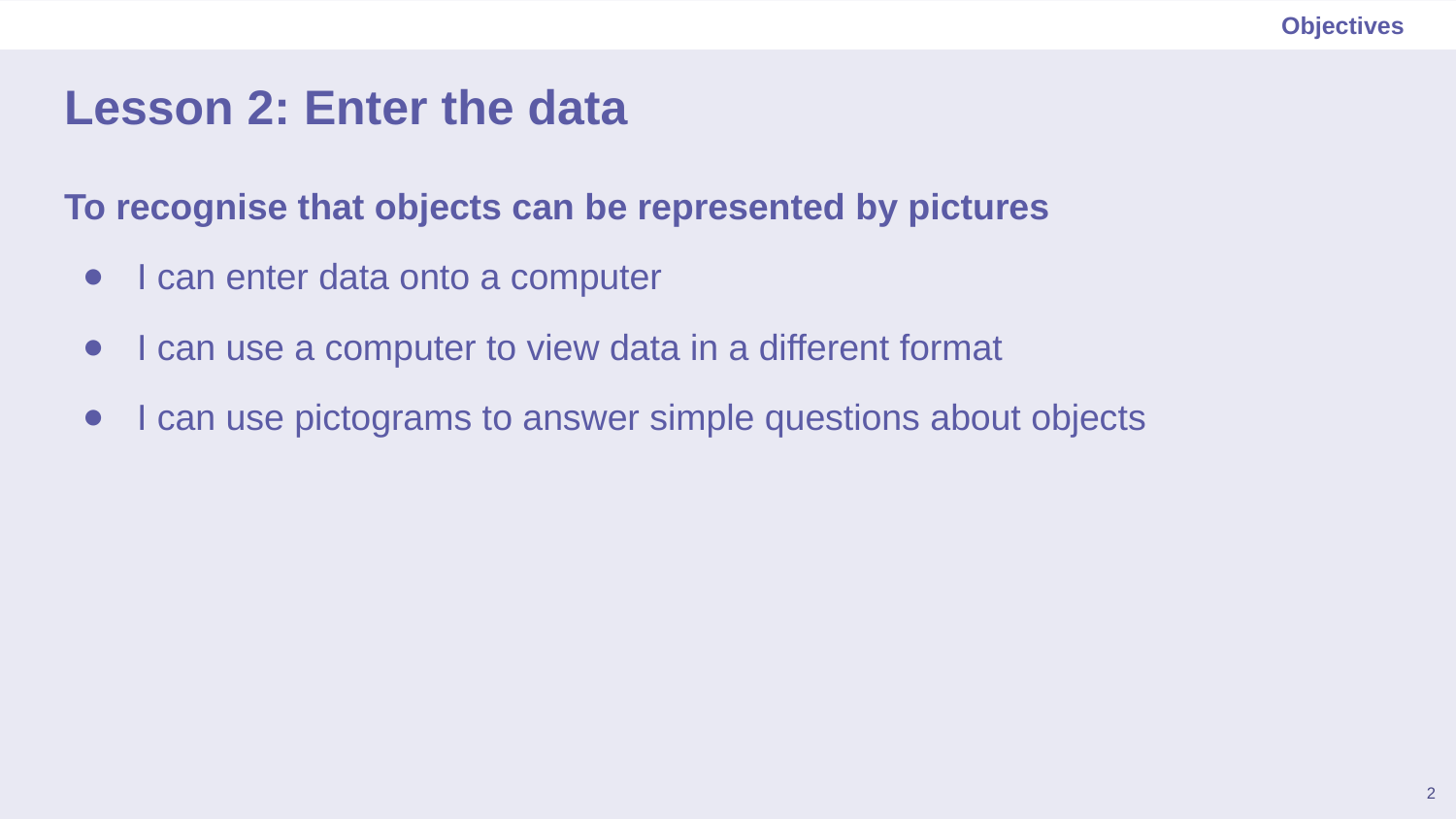

Objectives
# Lesson 2: Enter the data
To recognise that objects can be represented by pictures
I can enter data onto a computer
I can use a computer to view data in a different format
I can use pictograms to answer simple questions about objects

2